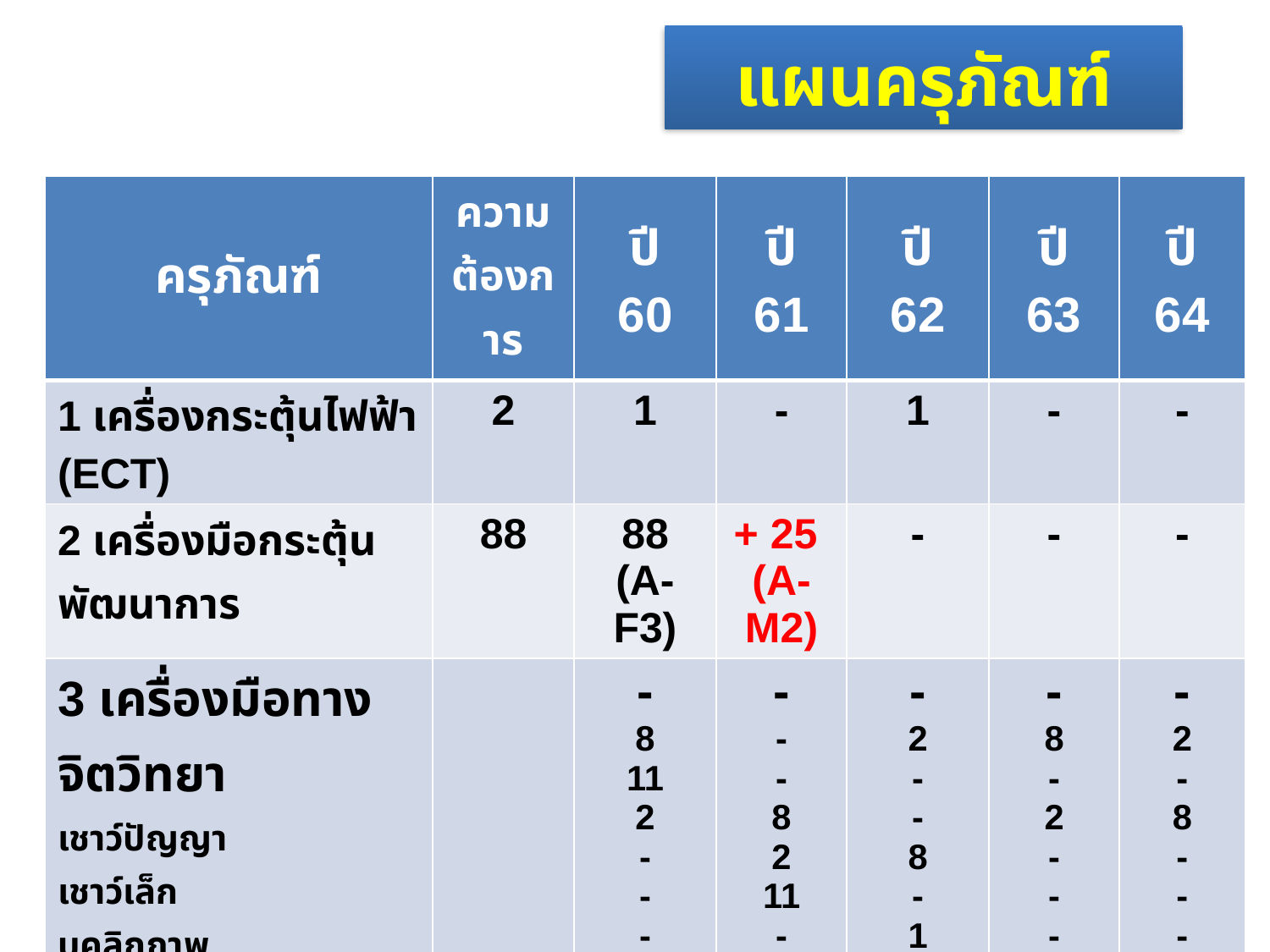

# แผนครุภัณฑ์
| ครุภัณฑ์ | ความต้องการ | ปี 60 | ปี 61 | ปี 62 | ปี 63 | ปี 64 |
| --- | --- | --- | --- | --- | --- | --- |
| 1 เครื่องกระตุ้นไฟฟ้า (ECT) | 2 | 1 | - | 1 | - | - |
| 2 เครื่องมือกระตุ้นพัฒนาการ | 88 | 88 (A-F3) | + 25 (A-M2) | - | - | - |
| 3 เครื่องมือทางจิตวิทยา เชาว์ปัญญา เชาว์เล็ก บุคลิกภาพ Organic CIDI Organic กลุ่มอื่นๆ |  | - 8 11 2 - - - - | - - - 8 2 11 - - | - 2 - - 8 - 1 11 | - 8 - 2 - - - 11 | - 2 - 8 - - - 11 |